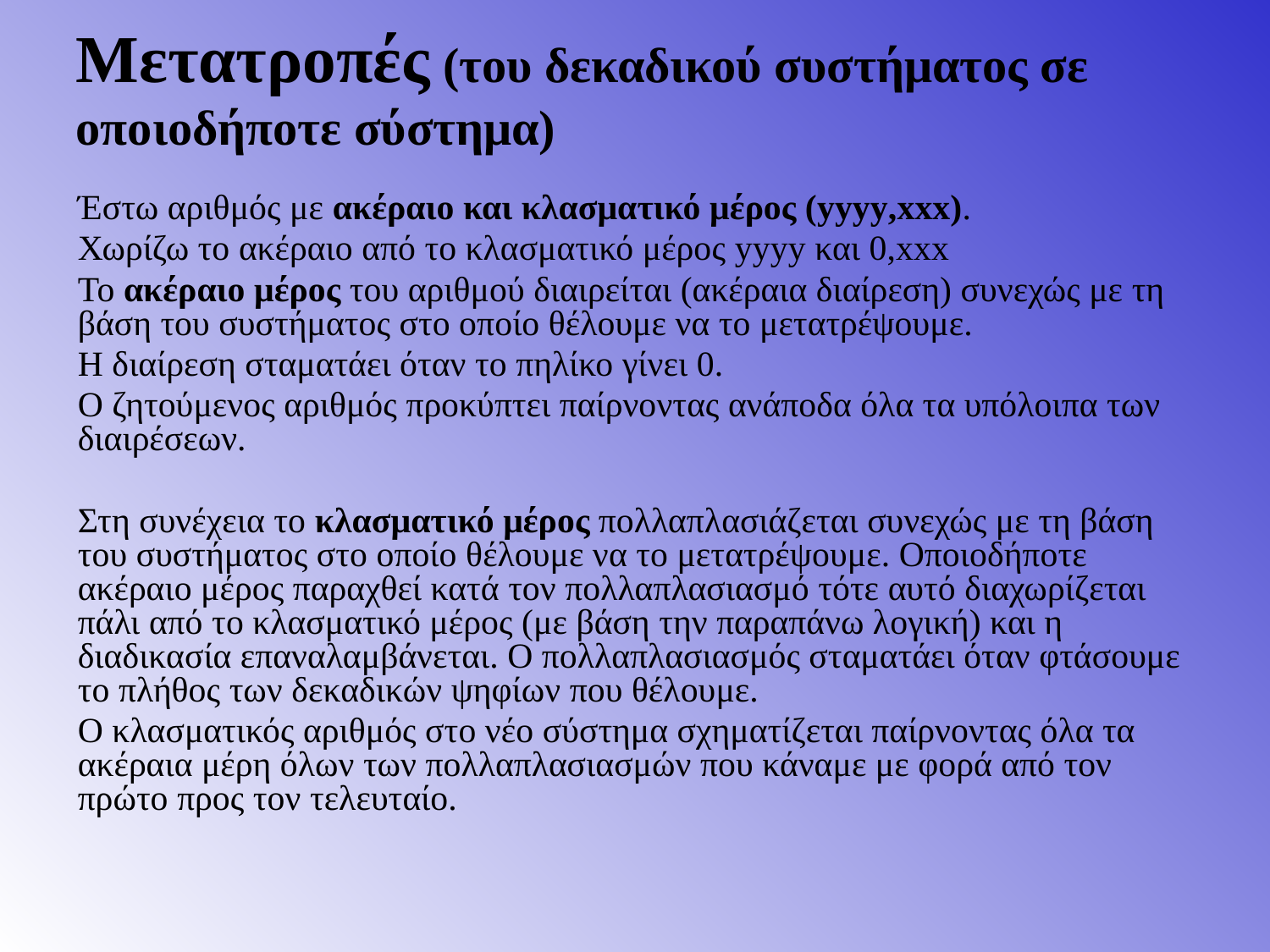

Μετατροπές (του δεκαδικού συστήματος σε οποιοδήποτε σύστημα)
Έστω αριθμός με ακέραιο και κλασματικό μέρος (yyyy,xxx).
Χωρίζω το ακέραιο από το κλασματικό μέρος yyyy και 0,xxx
Το ακέραιο μέρος του αριθμού διαιρείται (ακέραια διαίρεση) συνεχώς με τη βάση του συστήματος στο οποίο θέλουμε να το μετατρέψουμε.
Η διαίρεση σταματάει όταν το πηλίκο γίνει 0.
Ο ζητούμενος αριθμός προκύπτει παίρνοντας ανάποδα όλα τα υπόλοιπα των διαιρέσεων.

Στη συνέχεια το κλασματικό μέρος πολλαπλασιάζεται συνεχώς με τη βάση του συστήματος στο οποίο θέλουμε να το μετατρέψουμε. Οποιοδήποτε ακέραιο μέρος παραχθεί κατά τον πολλαπλασιασμό τότε αυτό διαχωρίζεται πάλι από το κλασματικό μέρος (με βάση την παραπάνω λογική) και η διαδικασία επαναλαμβάνεται. Ο πολλαπλασιασμός σταματάει όταν φτάσουμε το πλήθος των δεκαδικών ψηφίων που θέλουμε.
Ο κλασματικός αριθμός στο νέο σύστημα σχηματίζεται παίρνοντας όλα τα ακέραια μέρη όλων των πολλαπλασιασμών που κάναμε με φορά από τον πρώτο προς τον τελευταίο.